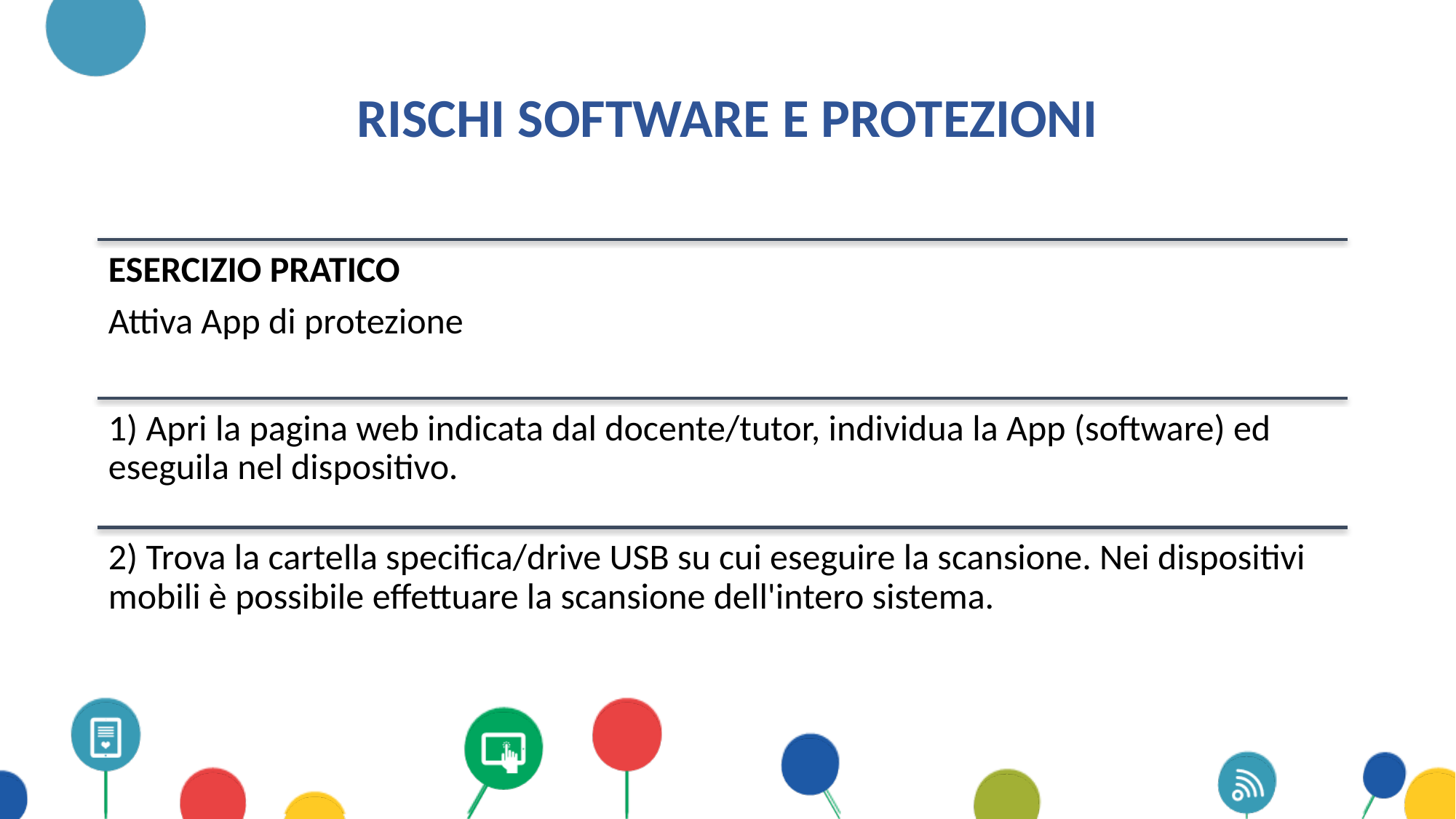

# Rischi software e protezioni

ESERCIZIO PRATICO
Attiva App di protezione

1) Apri la pagina web indicata dal docente/tutor, individua la App (software) ed eseguila nel dispositivo.

2) Trova la cartella specifica/drive USB su cui eseguire la scansione. Nei dispositivi mobili è possibile effettuare la scansione dell'intero sistema.